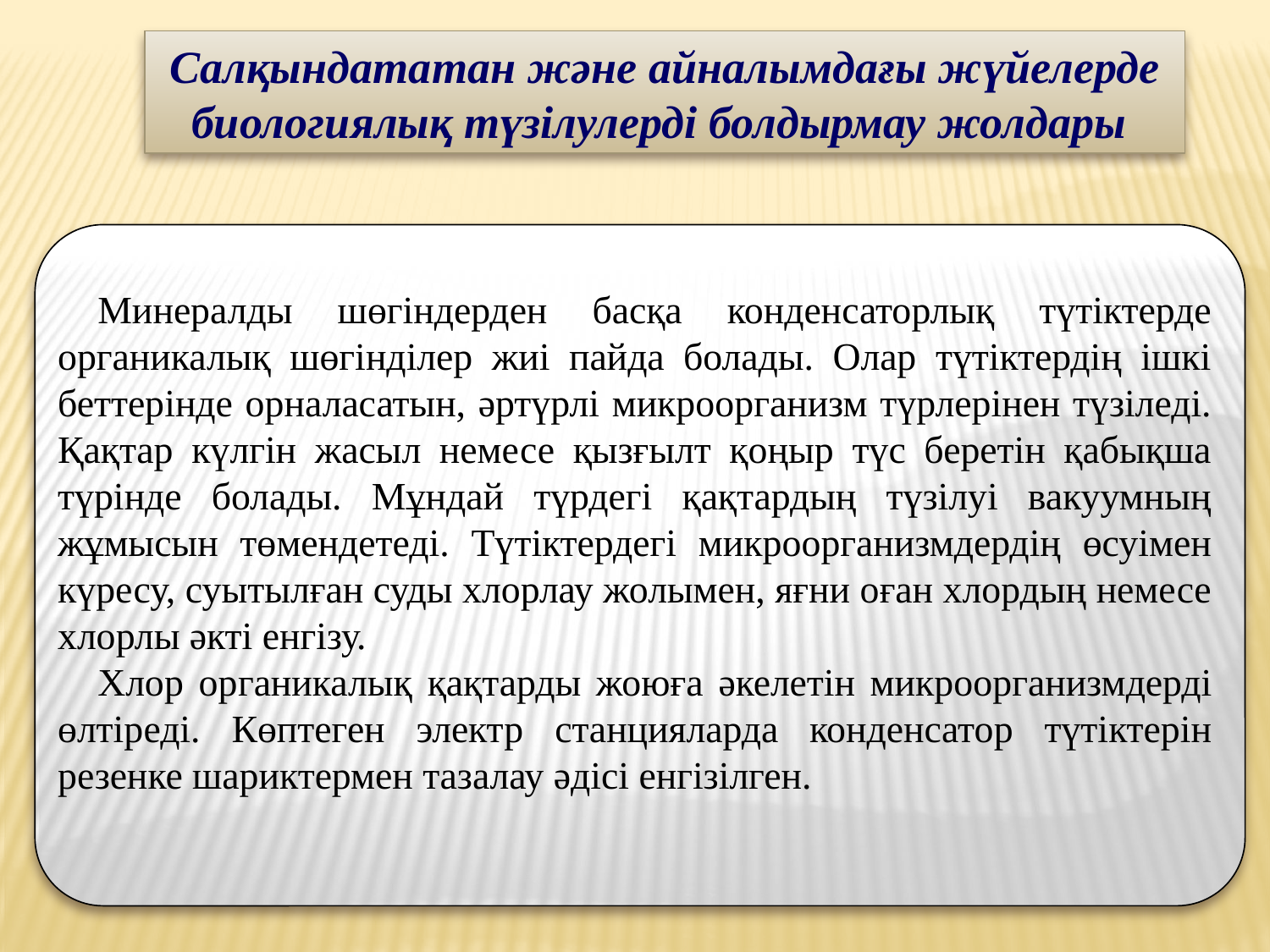

Салқындататан және айналымдағы жүйелерде биологиялық түзілулерді болдырмау жолдары

Минералды шөгіндерден басқа конденсаторлық түтіктерде органикалық шөгінділер жиі пайда болады. Олар түтіктердің ішкі беттерінде орналасатын, әртүрлі микроорганизм түрлерінен түзіледі. Қақтар күлгін жасыл немесе қызғылт қоңыр түс беретін қабықша түрінде болады. Мұндай түрдегі қақтардың түзілуі вакуумның жұмысын төмендетеді. Түтіктердегі микроорганизмдердің өсуімен күресу, суытылған суды хлорлау жолымен, яғни оған хлордың немесе хлорлы әкті енгізу.
Хлор органикалық қақтарды жоюға әкелетін микроорганизмдерді өлтіреді. Көптеген электр станцияларда конденсатор түтіктерін резенке шариктермен тазалау әдісі енгізілген.